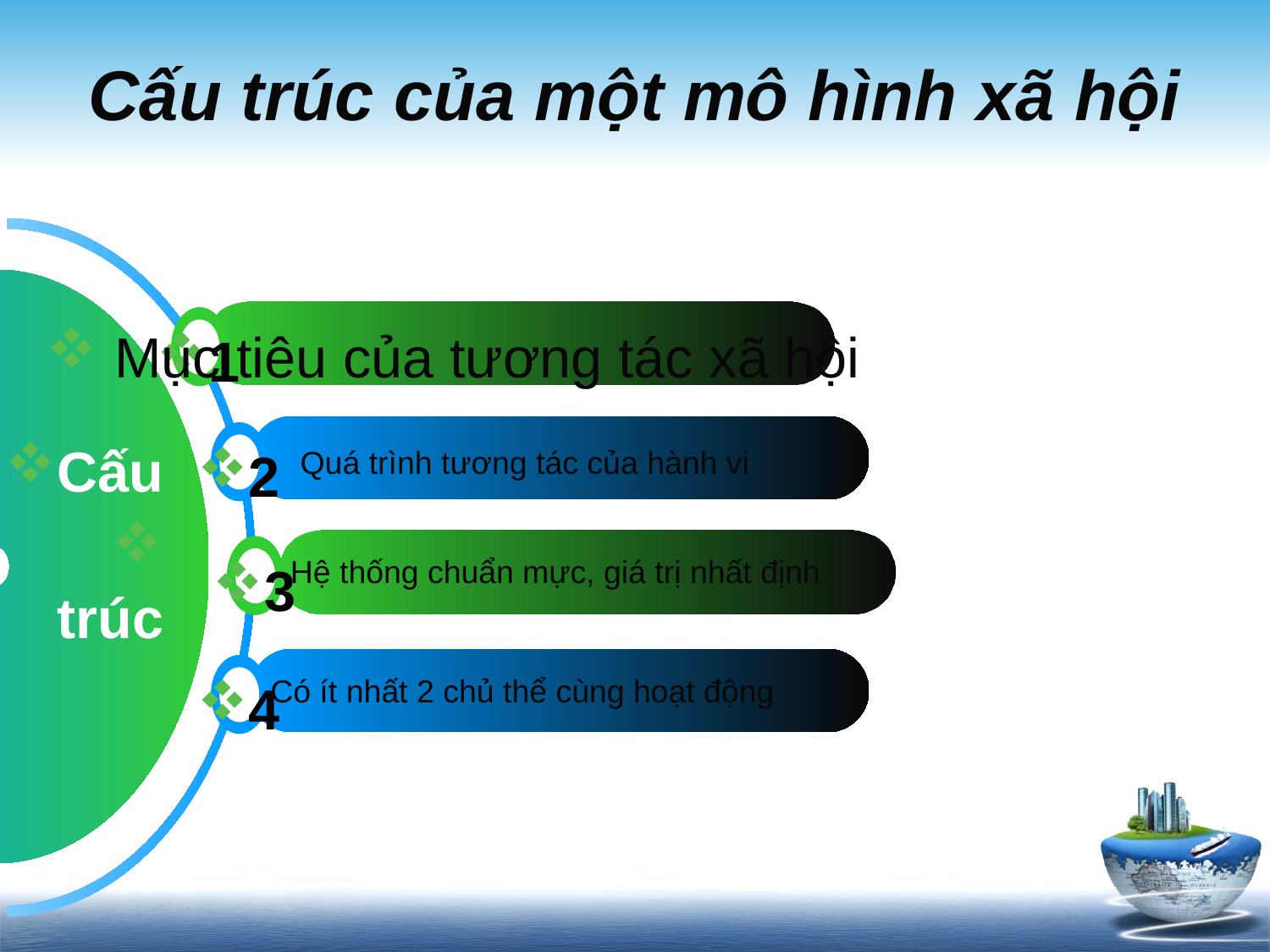

# Cấu trúc của một mô hình xã hội

 Mục tiêu của tương tác xã hội
1

2
Cấu
 trúc

3

4
Quá trình tương tác của hành vi
Hệ thống chuẩn mực, giá trị nhất định
Có ít nhất 2 chủ thể cùng hoạt động